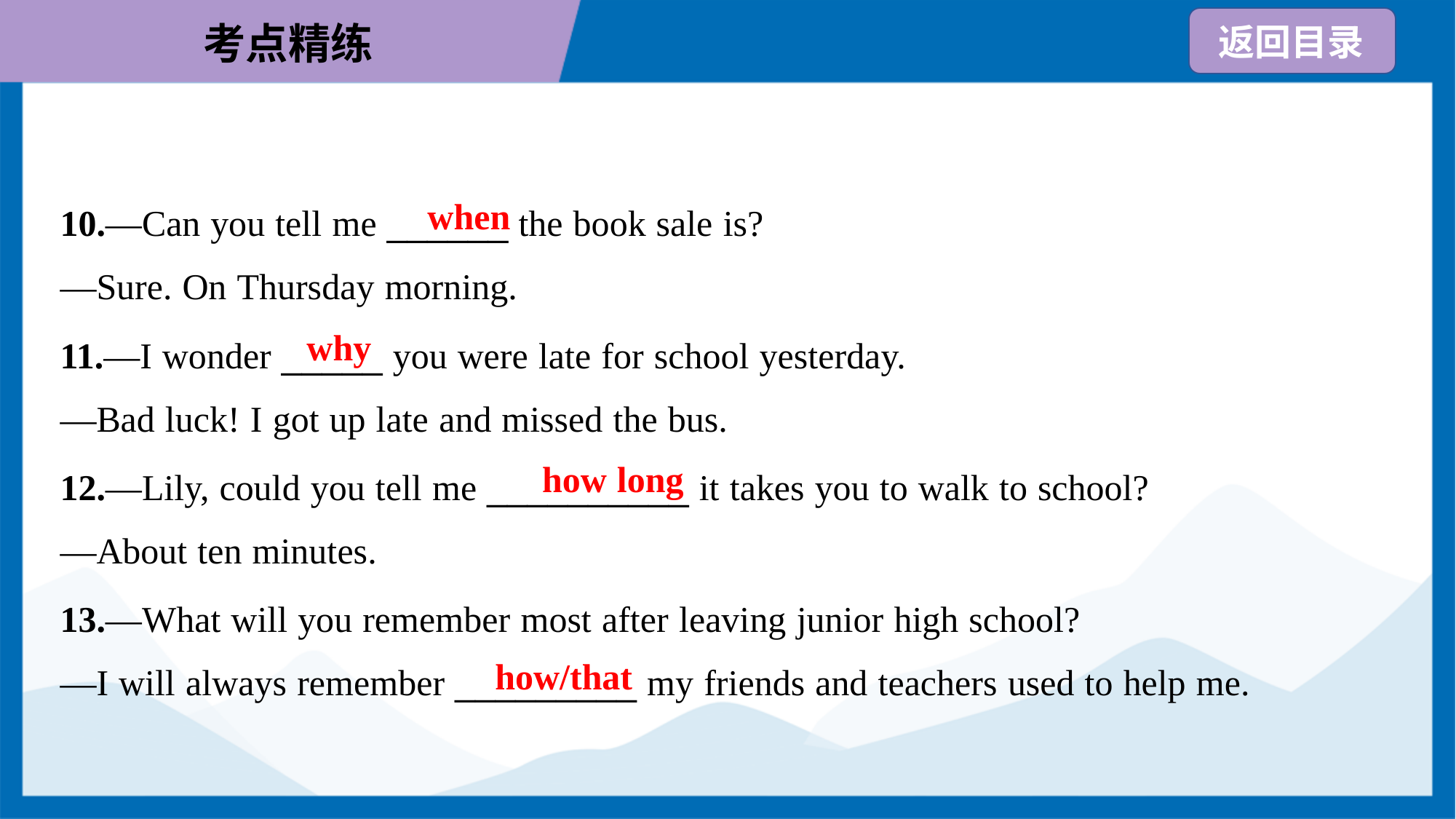

when
10.—Can you tell me ______ the book sale is?
—Sure. On Thursday morning.
why
11.—I wonder _____ you were late for school yesterday.
—Bad luck! I got up late and missed the bus.
how long
12.—Lily, could you tell me __________ it takes you to walk to school?
—About ten minutes.
13.—What will you remember most after leaving junior high school?
—I will always remember _________ my friends and teachers used to help me.
how/that